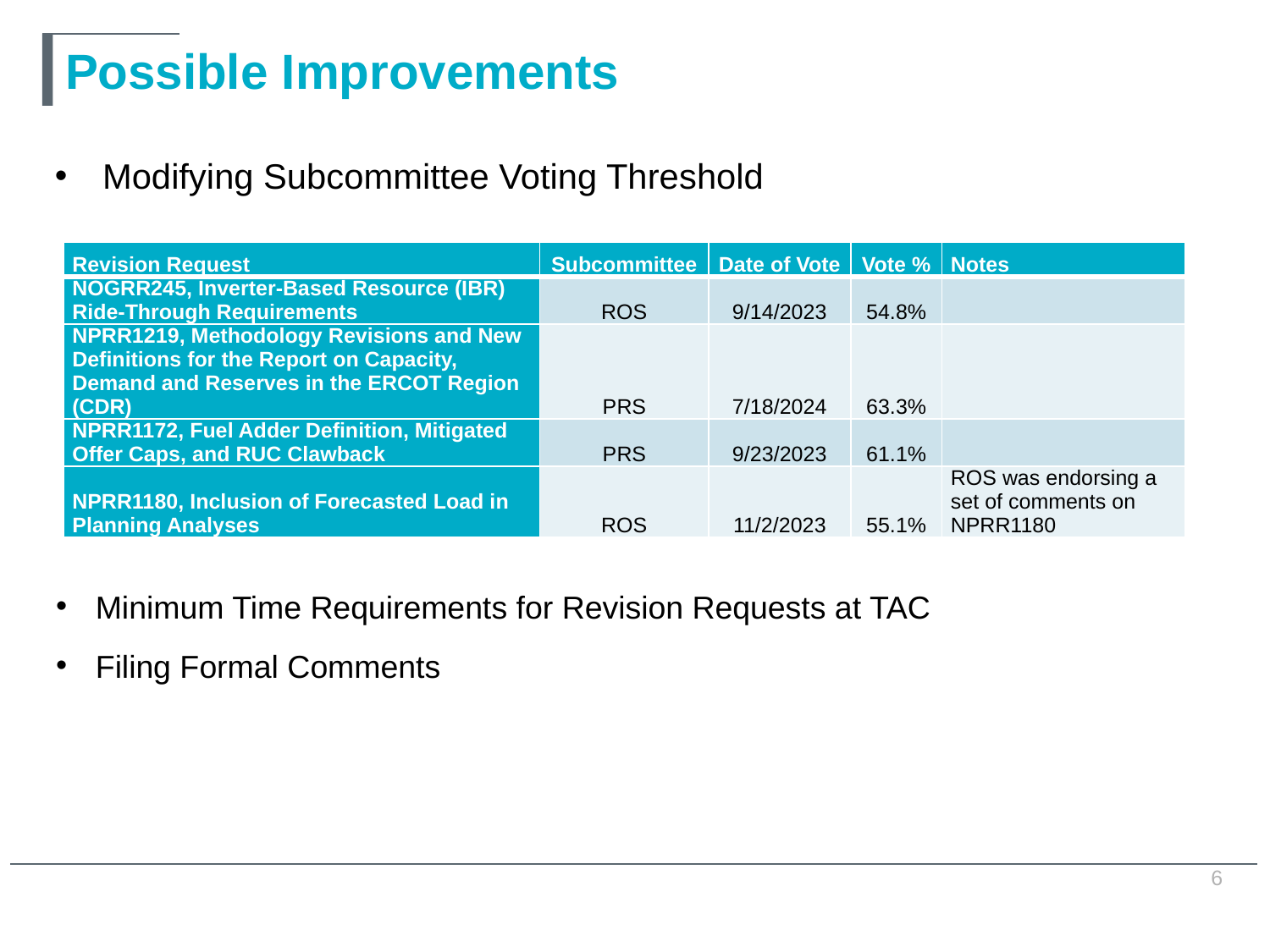

# Possible Improvements
Modifying Subcommittee Voting Threshold

| Revision Request | Subcommittee | Date of Vote | Vote % | Notes |
| --- | --- | --- | --- | --- |
| NOGRR245, Inverter-Based Resource (IBR) Ride-Through Requirements | ROS | 9/14/2023 | 54.8% |  |
| NPRR1219, Methodology Revisions and New Definitions for the Report on Capacity, Demand and Reserves in the ERCOT Region (CDR) | PRS | 7/18/2024 | 63.3% |  |
| NPRR1172, Fuel Adder Definition, Mitigated Offer Caps, and RUC Clawback | PRS | 9/23/2023 | 61.1% |  |
| NPRR1180, Inclusion of Forecasted Load in Planning Analyses | ROS | 11/2/2023 | 55.1% | ROS was endorsing a set of comments on NPRR1180 |

Minimum Time Requirements for Revision Requests at TAC
Filing Formal Comments
6